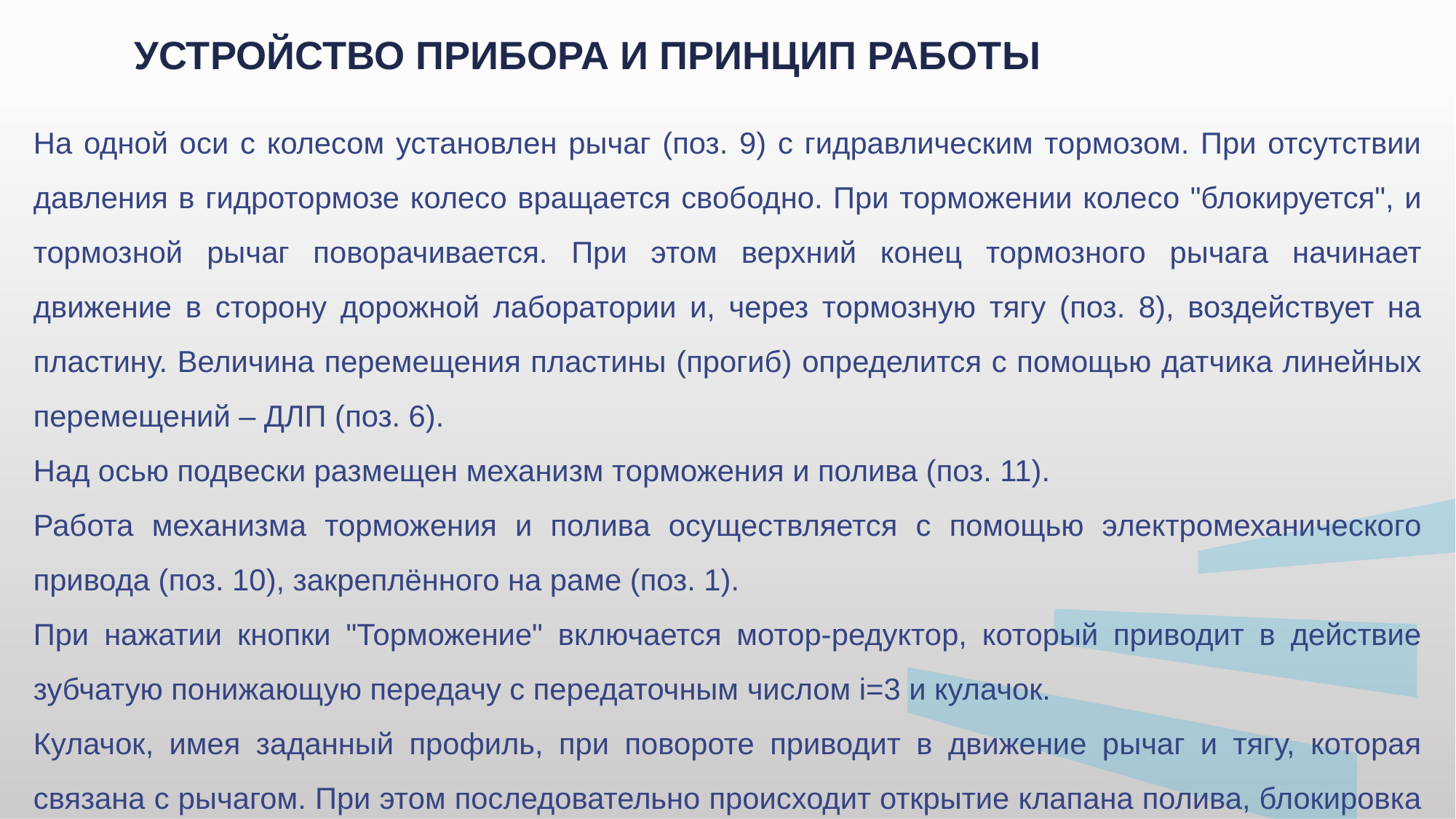

УСТРОЙСТВО ПРИБОРА И ПРИНЦИП РАБОТЫ
На одной оси с колесом установлен рычаг (поз. 9) с гидравлическим тормозом. При отсутствии давления в гидротормозе колесо вращается свободно. При торможении колесо "блокируется", и тормозной рычаг поворачивается. При этом верхний конец тормозного рычага начинает движение в сторону дорожной лаборатории и, через тормозную тягу (поз. 8), воздействует на пластину. Величина перемещения пластины (прогиб) определится с помощью датчика линейных перемещений – ДЛП (поз. 6).
Над осью подвески размещен механизм торможения и полива (поз. 11).
Работа механизма торможения и полива осуществляется с помощью электромеханического привода (поз. 10), закреплённого на раме (поз. 1).
При нажатии кнопки "Торможение" включается мотор-редуктор, который приводит в действие зубчатую понижающую передачу с передаточным числом i=3 и кулачок.
Кулачок, имея заданный профиль, при повороте приводит в движение рычаг и тягу, которая связана с рычагом. При этом последовательно происходит открытие клапана полива, блокировка заноса ПКРС относительно тягового автомобиля и блокировка колеса.